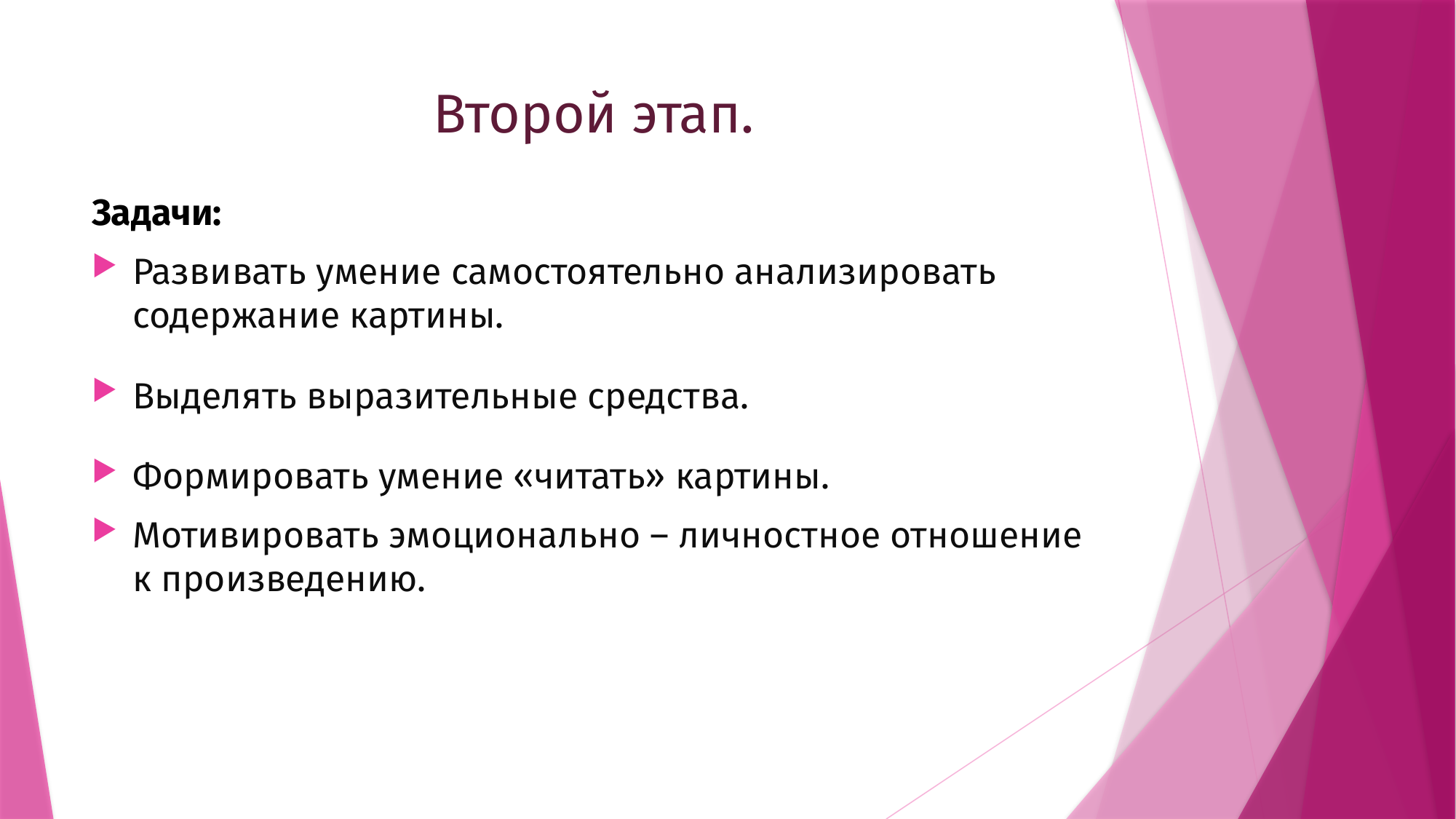

# Второй этап.
Задачи:
Развивать умение самостоятельно анализировать содержание картины.
Выделять выразительные средства.
Формировать умение «читать» картины.
Мотивировать эмоционально – личностное отношение к произведению.